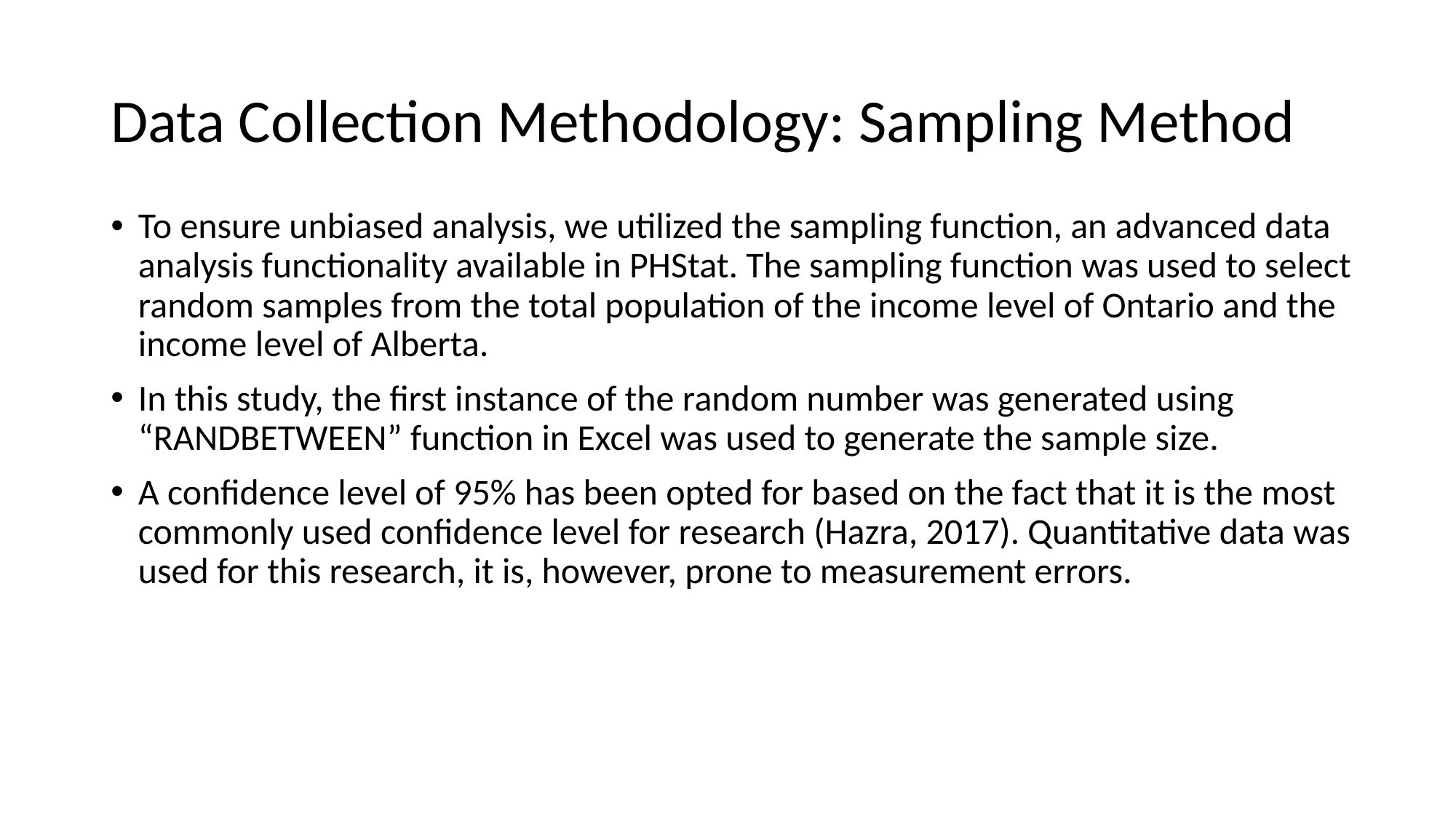

# Data Collection Methodology: Sampling Method
To ensure unbiased analysis, we utilized the sampling function, an advanced data analysis functionality available in PHStat. The sampling function was used to select random samples from the total population of the income level of Ontario and the income level of Alberta.
In this study, the first instance of the random number was generated using “RANDBETWEEN” function in Excel was used to generate the sample size.
A confidence level of 95% has been opted for based on the fact that it is the most commonly used confidence level for research (Hazra, 2017). Quantitative data was used for this research, it is, however, prone to measurement errors.